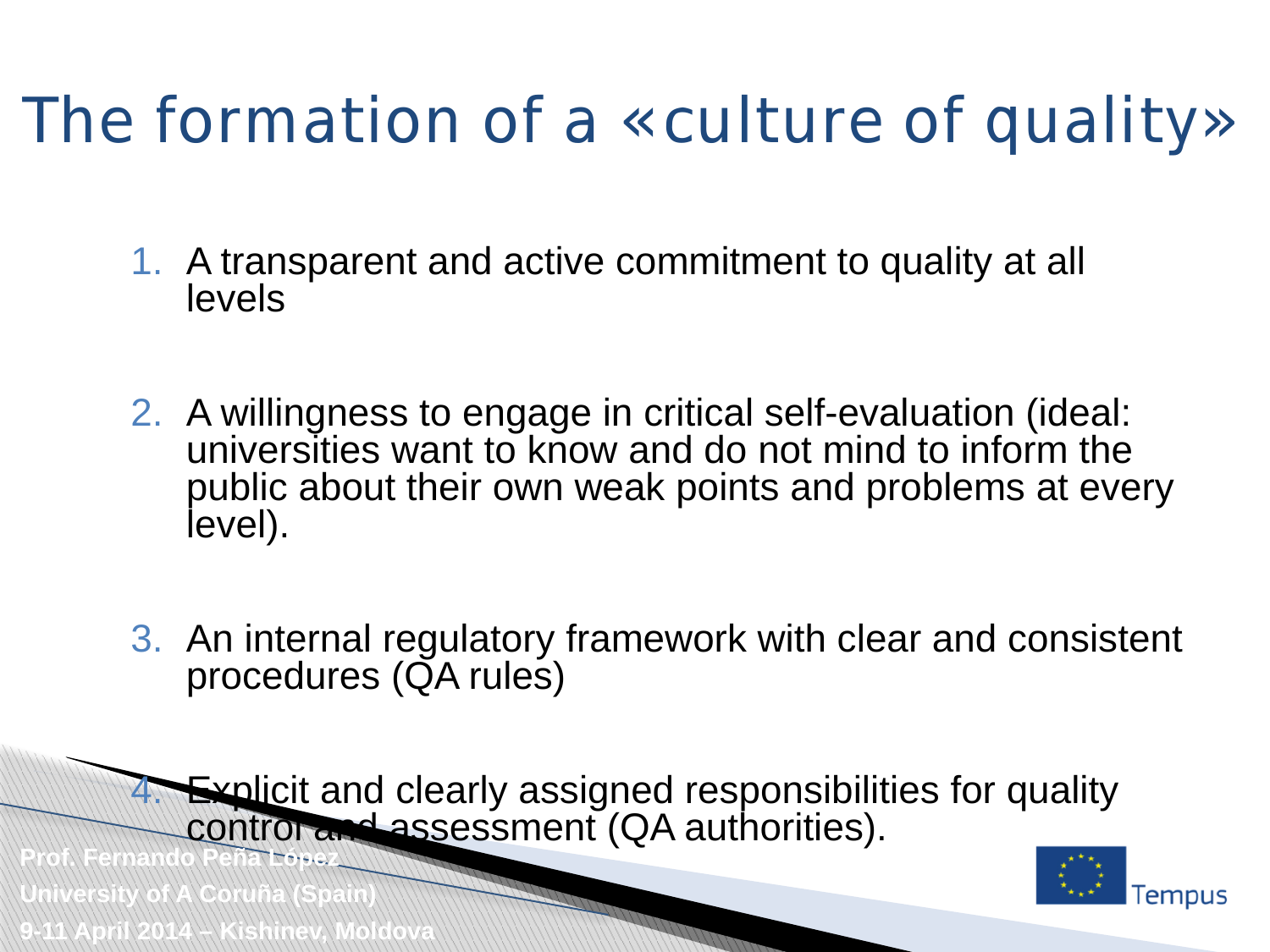

The formation of a «culture of quality»

A transparent and active commitment to quality at all levels

A willingness to engage in critical self-evaluation (ideal: universities want to know and do not mind to inform the public about their own weak points and problems at every level).

An internal regulatory framework with clear and consistent procedures (QA rules)

Explicit and clearly assigned responsibilities for quality control and assessment (QA authorities).